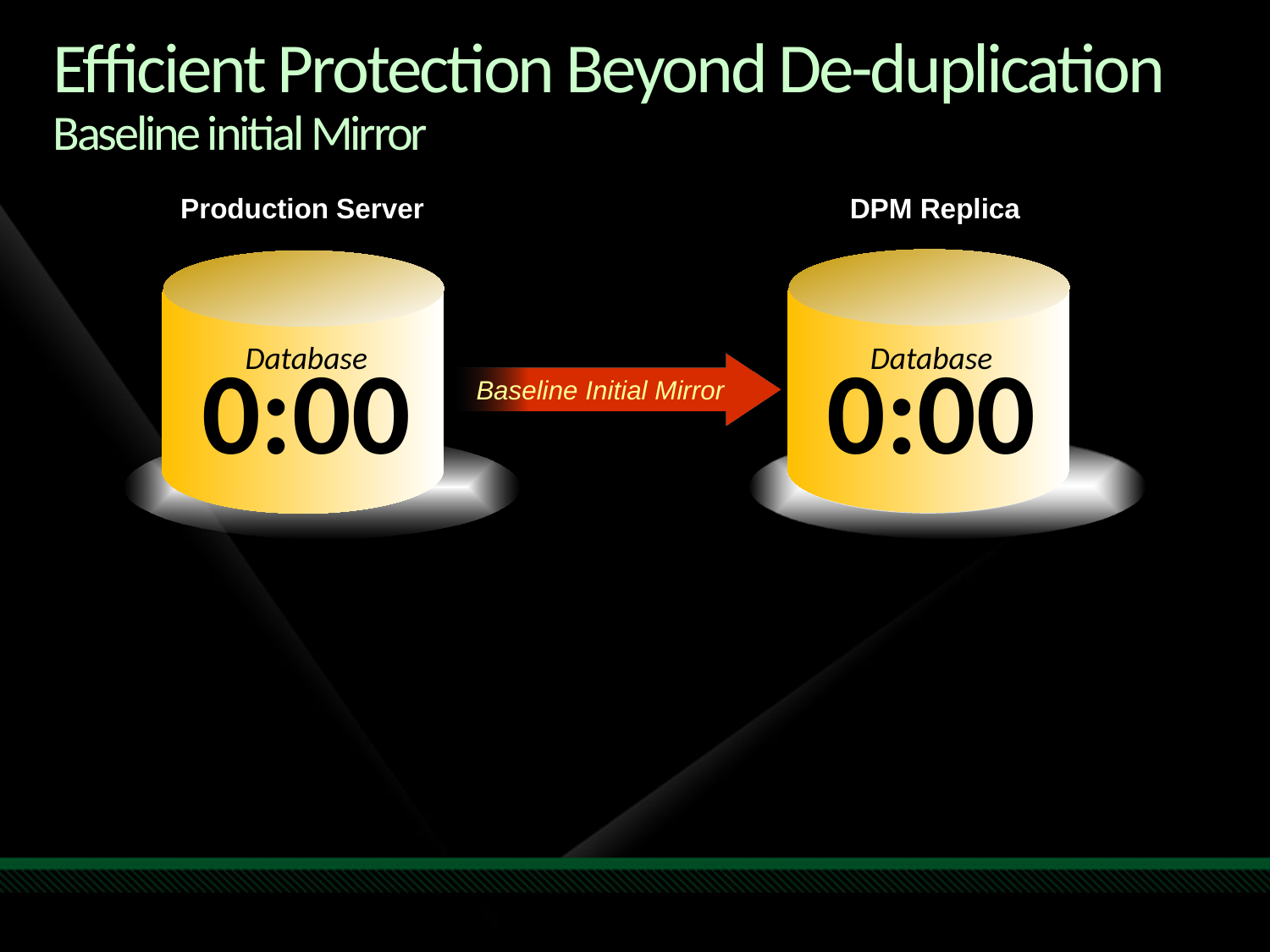

# Efficient Protection Beyond De-duplication Baseline initial Mirror
Production Server
DPM Replica

Database

0:00
Database

0:00
Baseline Initial Mirror